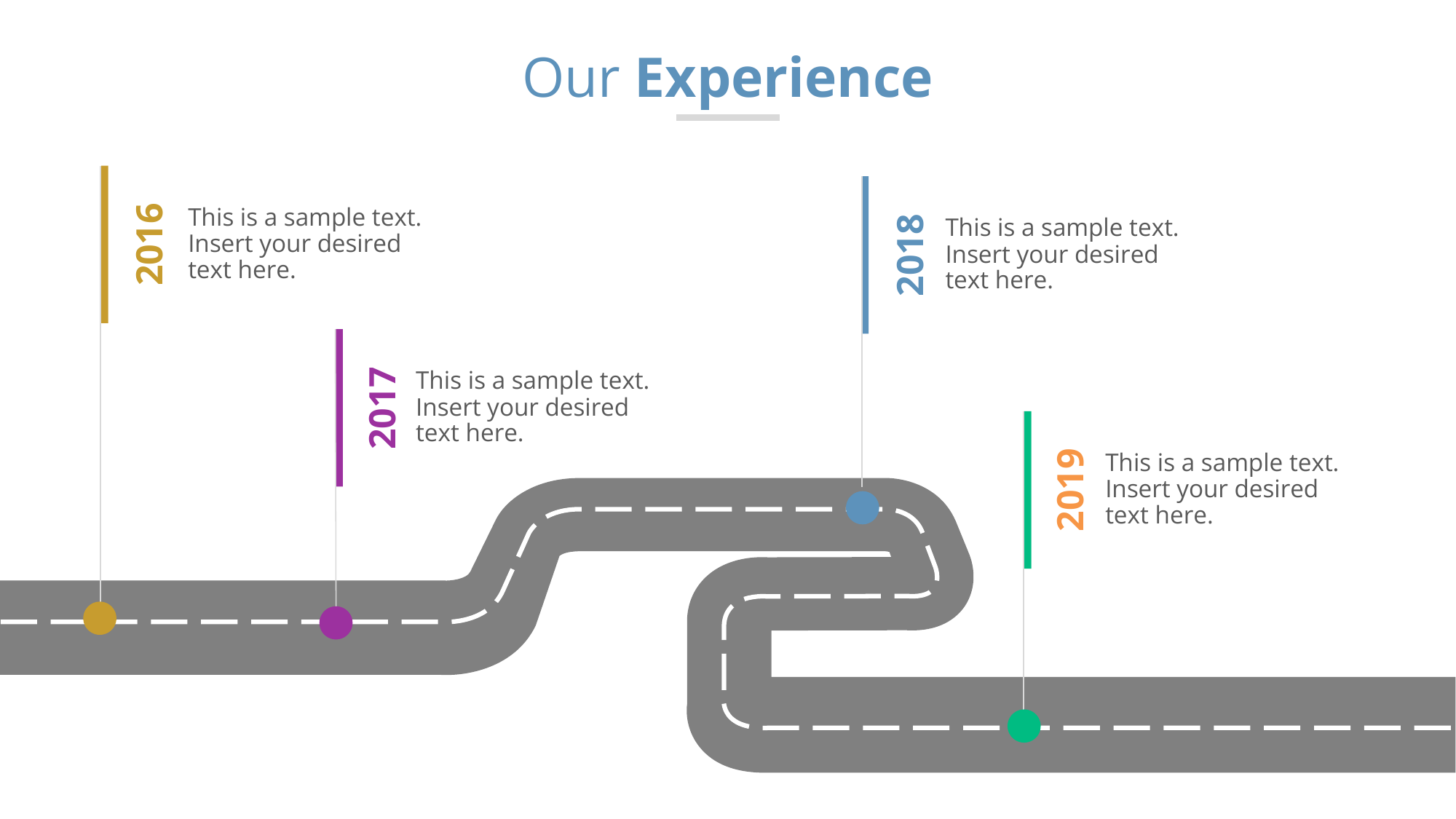

# Our Experience

This is a sample text. Insert your desired text here.
This is a sample text. Insert your desired text here.
2016
2018

This is a sample text. Insert your desired text here.
2017

This is a sample text. Insert your desired text here.
2019